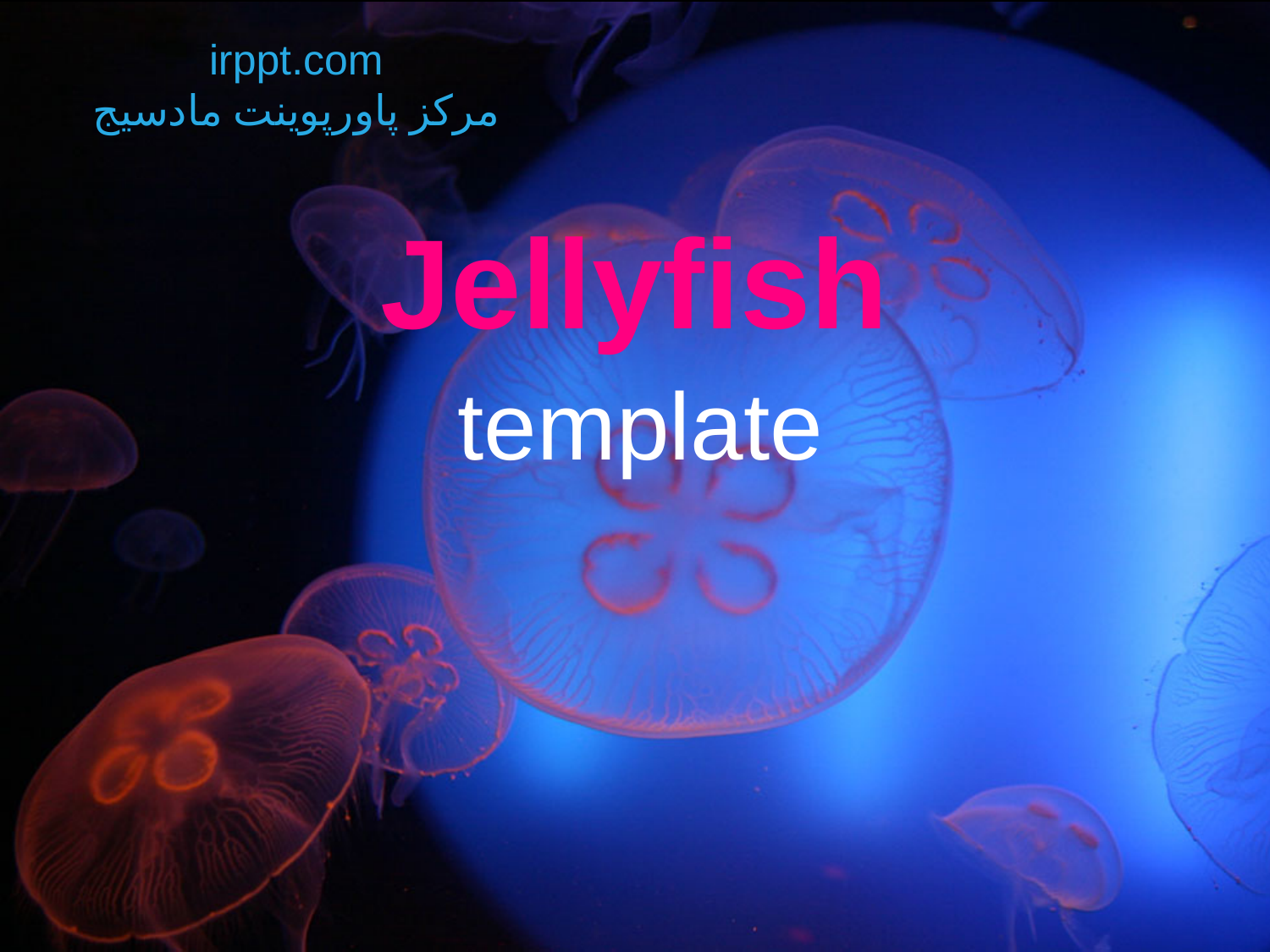

irppt.com
مرکز پاورپوینت مادسیج
# Jellyfish

template